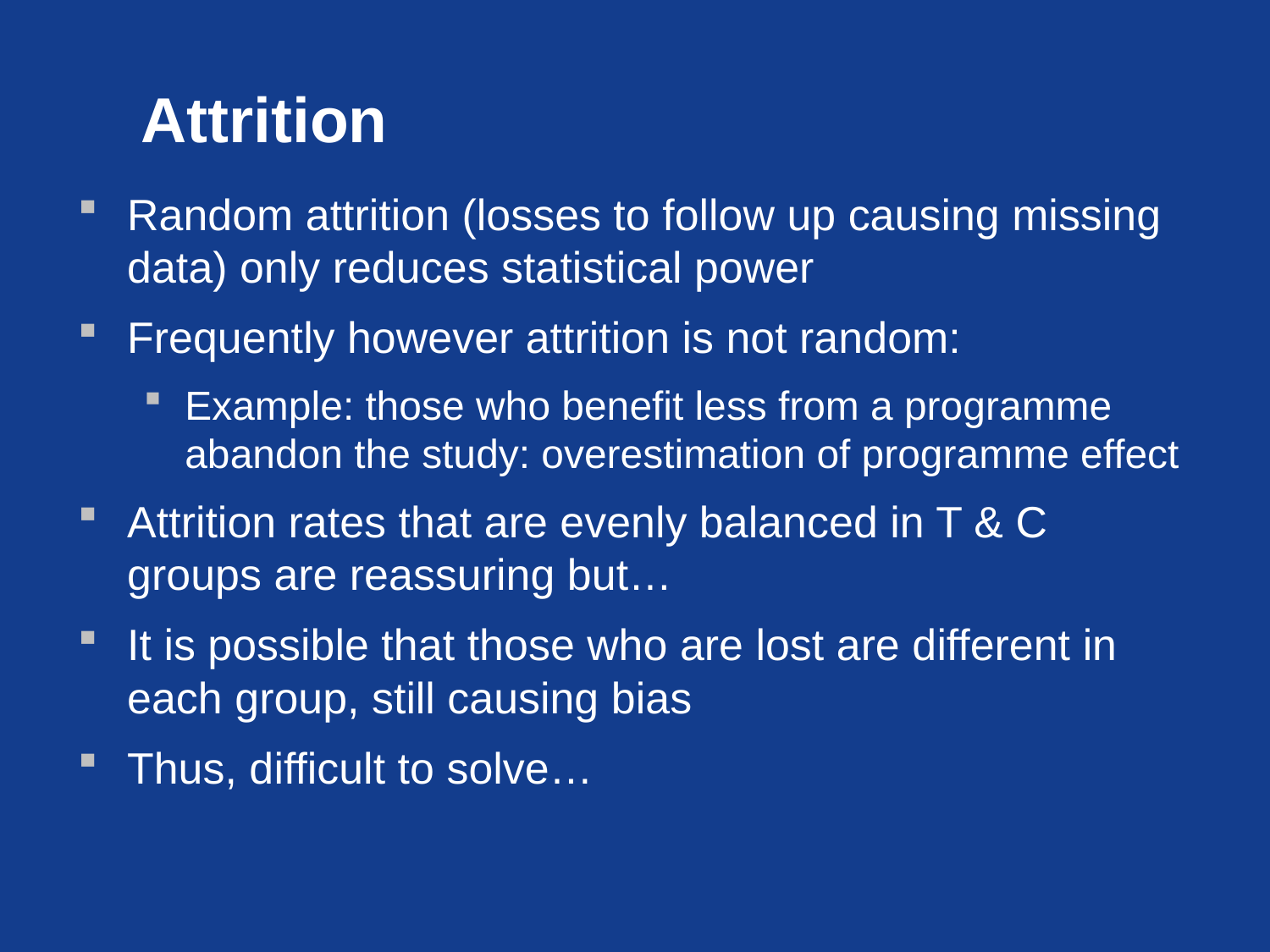

# Attrition
Random attrition (losses to follow up causing missing data) only reduces statistical power
Frequently however attrition is not random:
Example: those who benefit less from a programme abandon the study: overestimation of programme effect
Attrition rates that are evenly balanced in T & C groups are reassuring but…
It is possible that those who are lost are different in each group, still causing bias
Thus, difficult to solve…